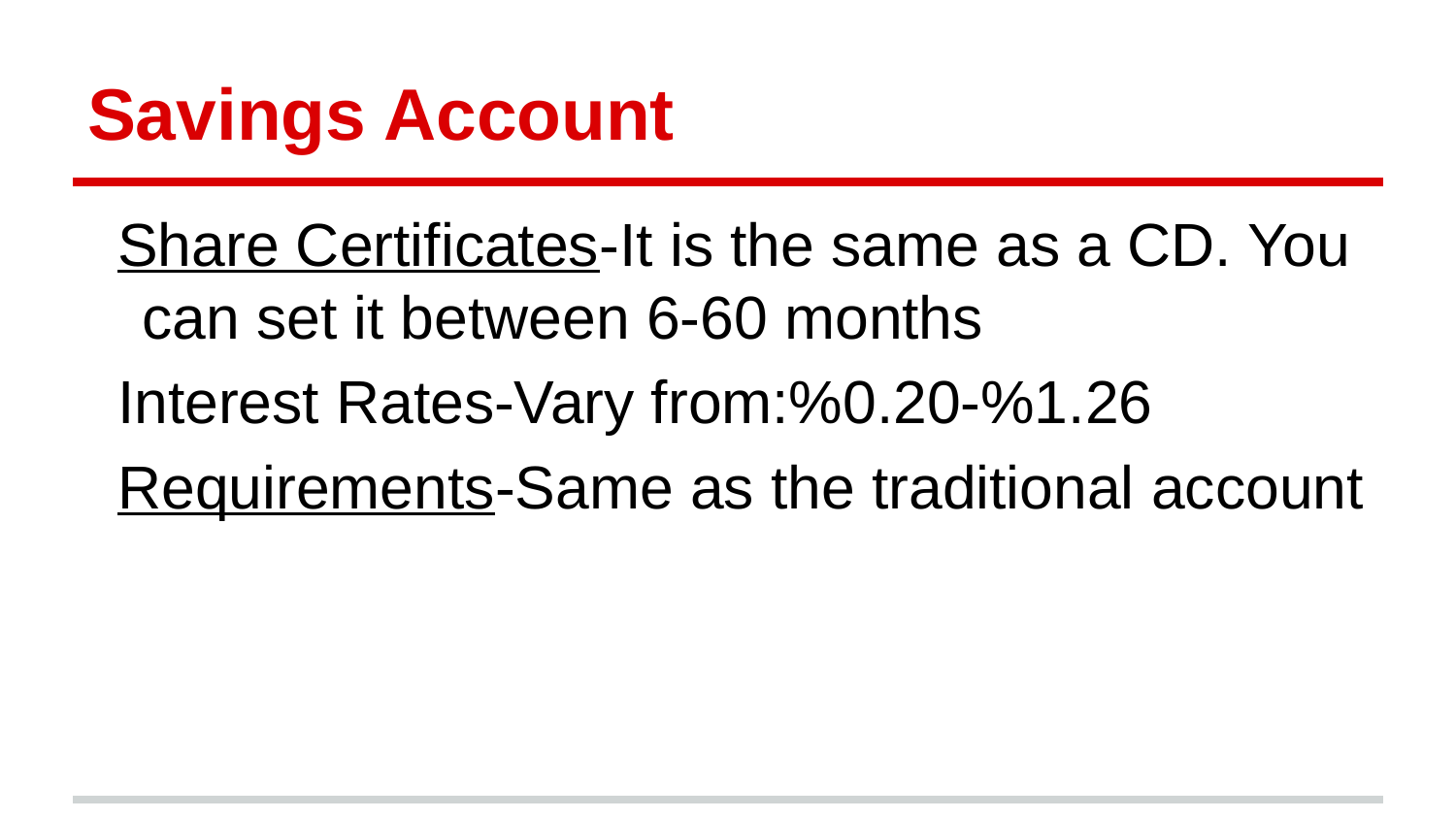

# Savings Account
Share Certificates-It is the same as a CD. You can set it between 6-60 months
Interest Rates-Vary from:%0.20-%1.26
Requirements-Same as the traditional account